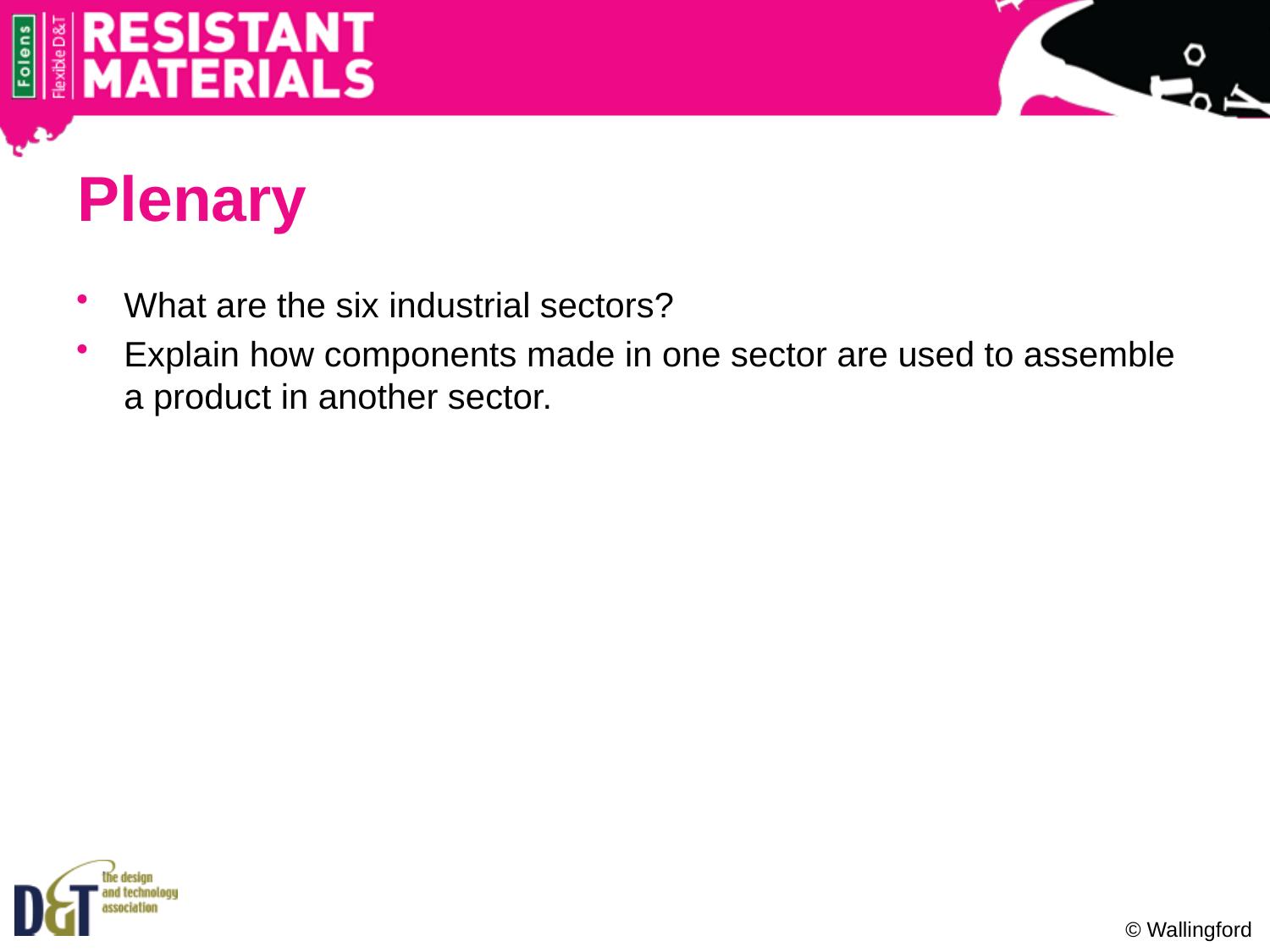

# Plenary
What are the six industrial sectors?
Explain how components made in one sector are used to assemble a product in another sector.

© Wallingford